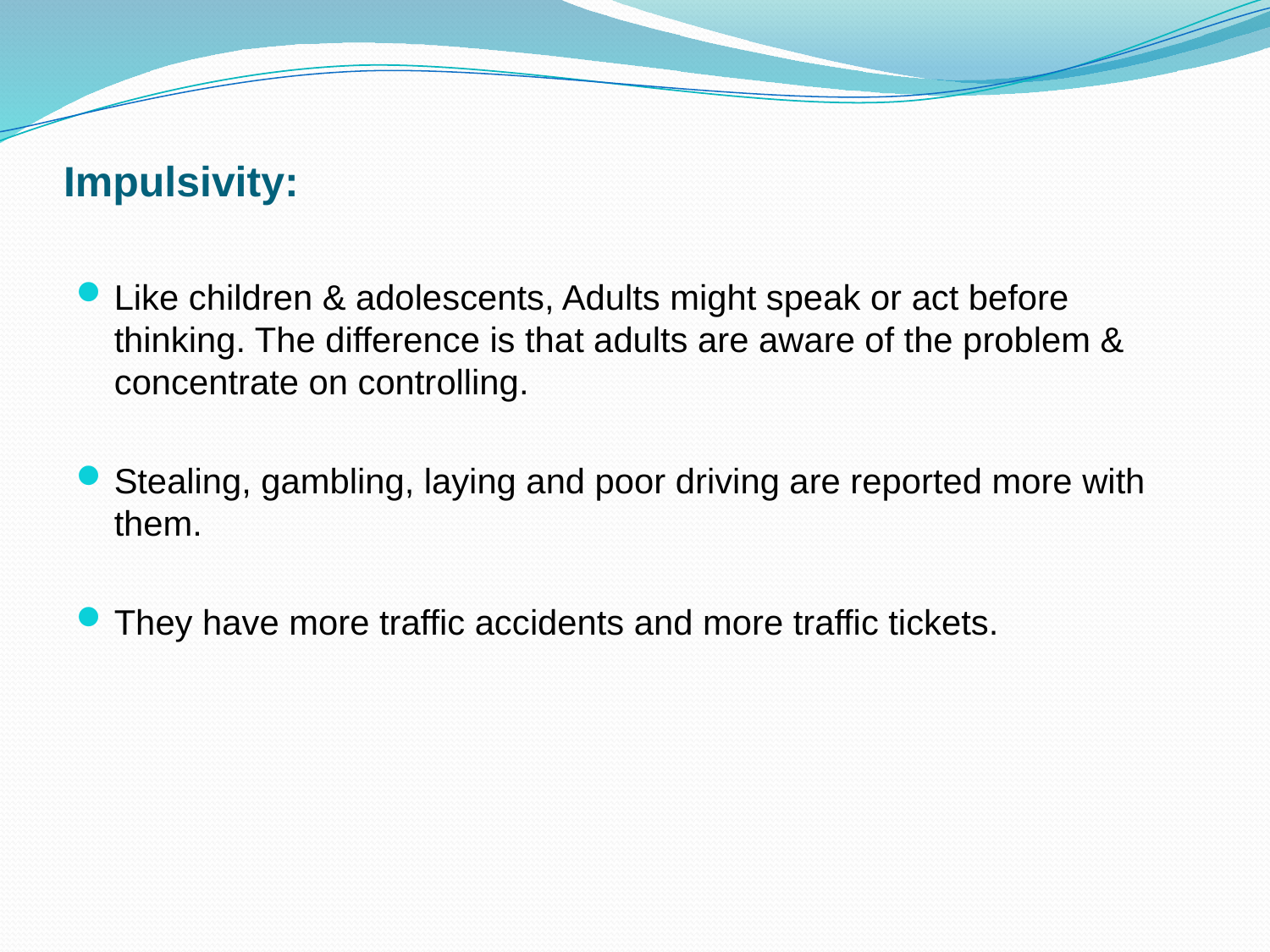

# Impulsivity:
Like children & adolescents, Adults might speak or act before thinking. The difference is that adults are aware of the problem & concentrate on controlling.

Stealing, gambling, laying and poor driving are reported more with them.

They have more traffic accidents and more traffic tickets.